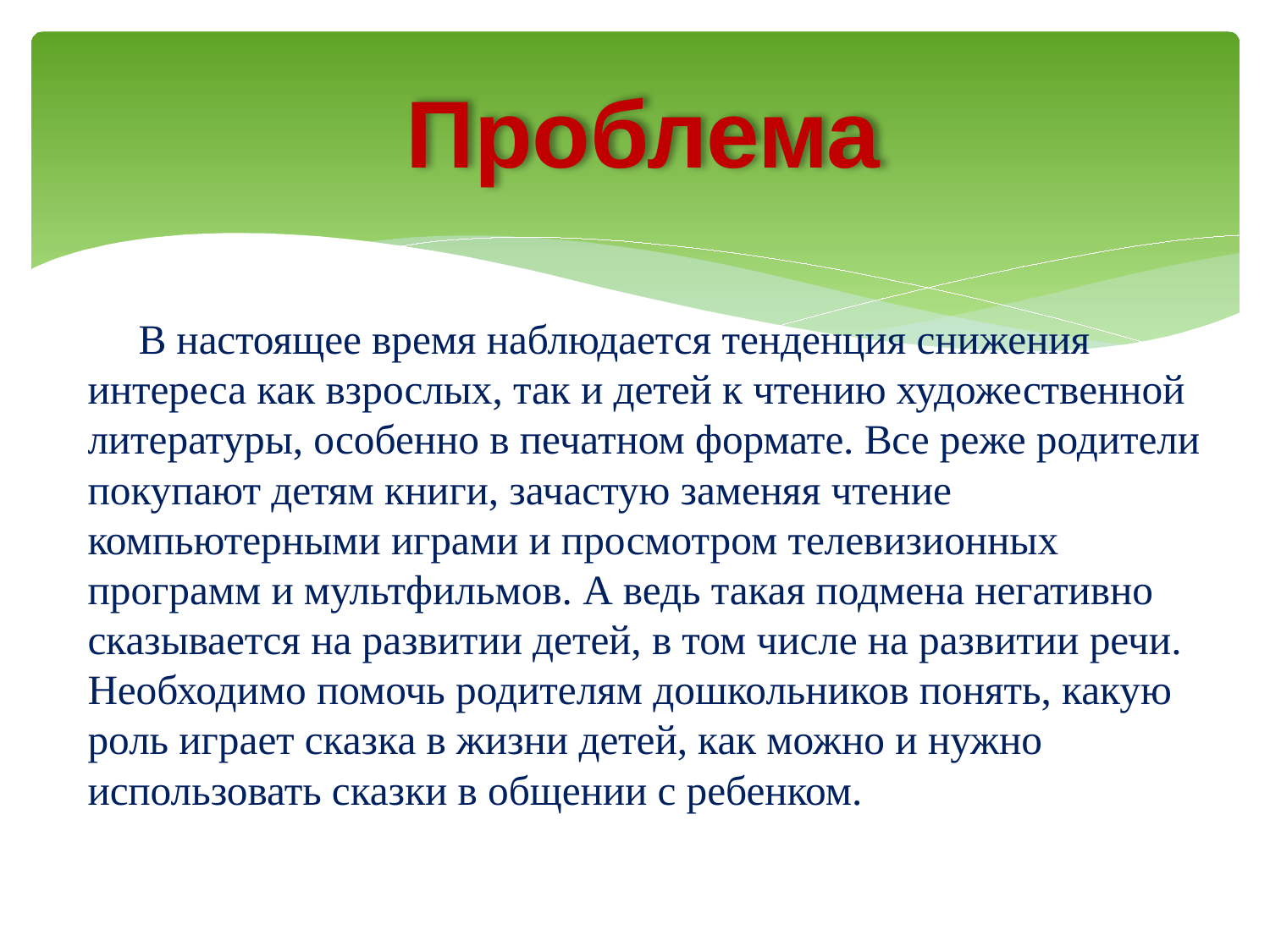

Проблема
      В настоящее время наблюдается тенденция снижения интереса как взрослых, так и детей к чтению художественной литературы, особенно в печатном формате. Все реже родители покупают детям книги, зачастую заменяя чтение компьютерными играми и просмотром телевизионных программ и мультфильмов. А ведь такая подмена негативно сказывается на развитии детей, в том числе на развитии речи. Необходимо помочь родителям дошкольников понять, какую роль играет сказка в жизни детей, как можно и нужно использовать сказки в общении с ребенком.